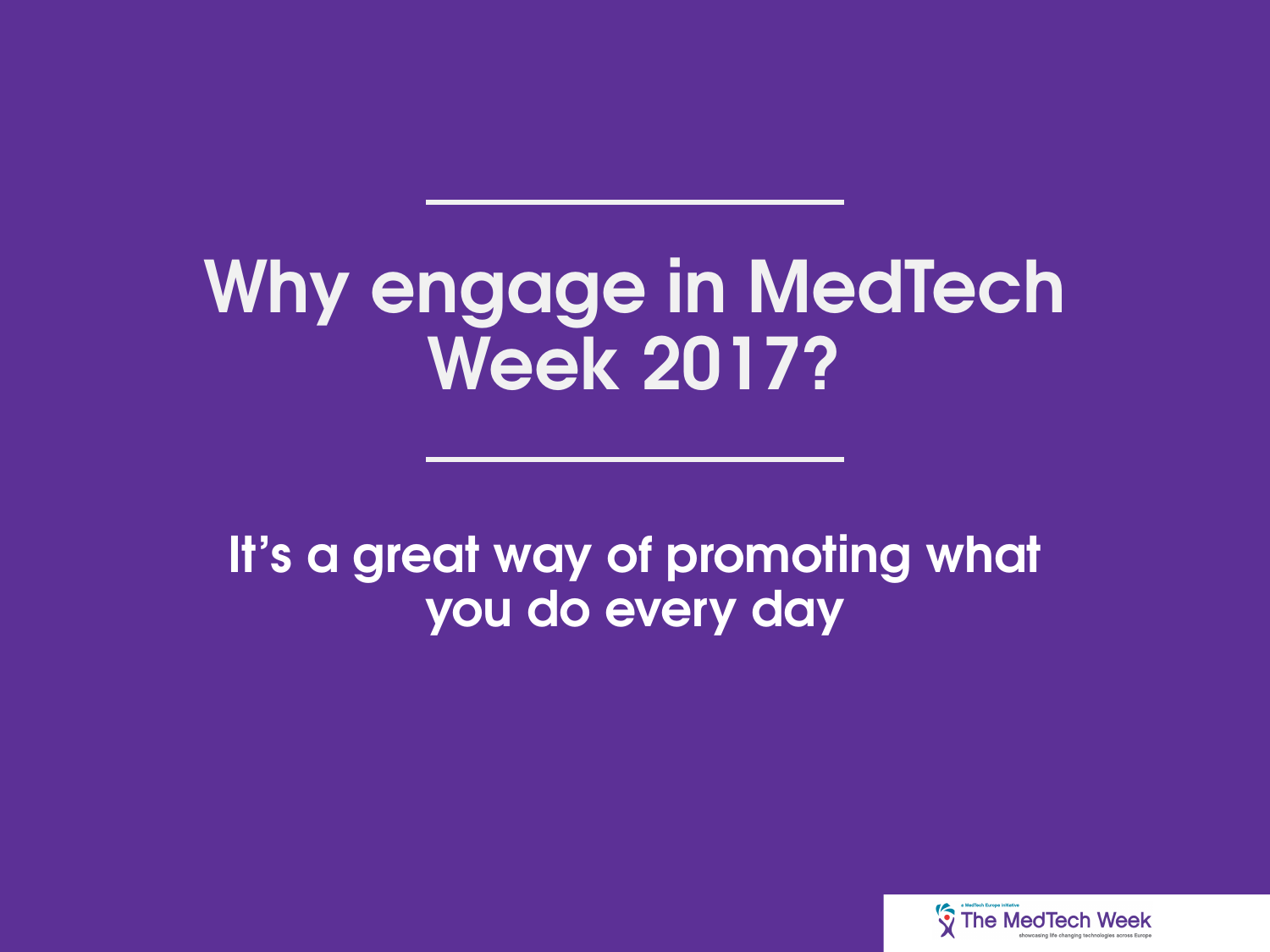

Why engage in MedTech Week 2017?
It’s a great way of promoting what you do every day